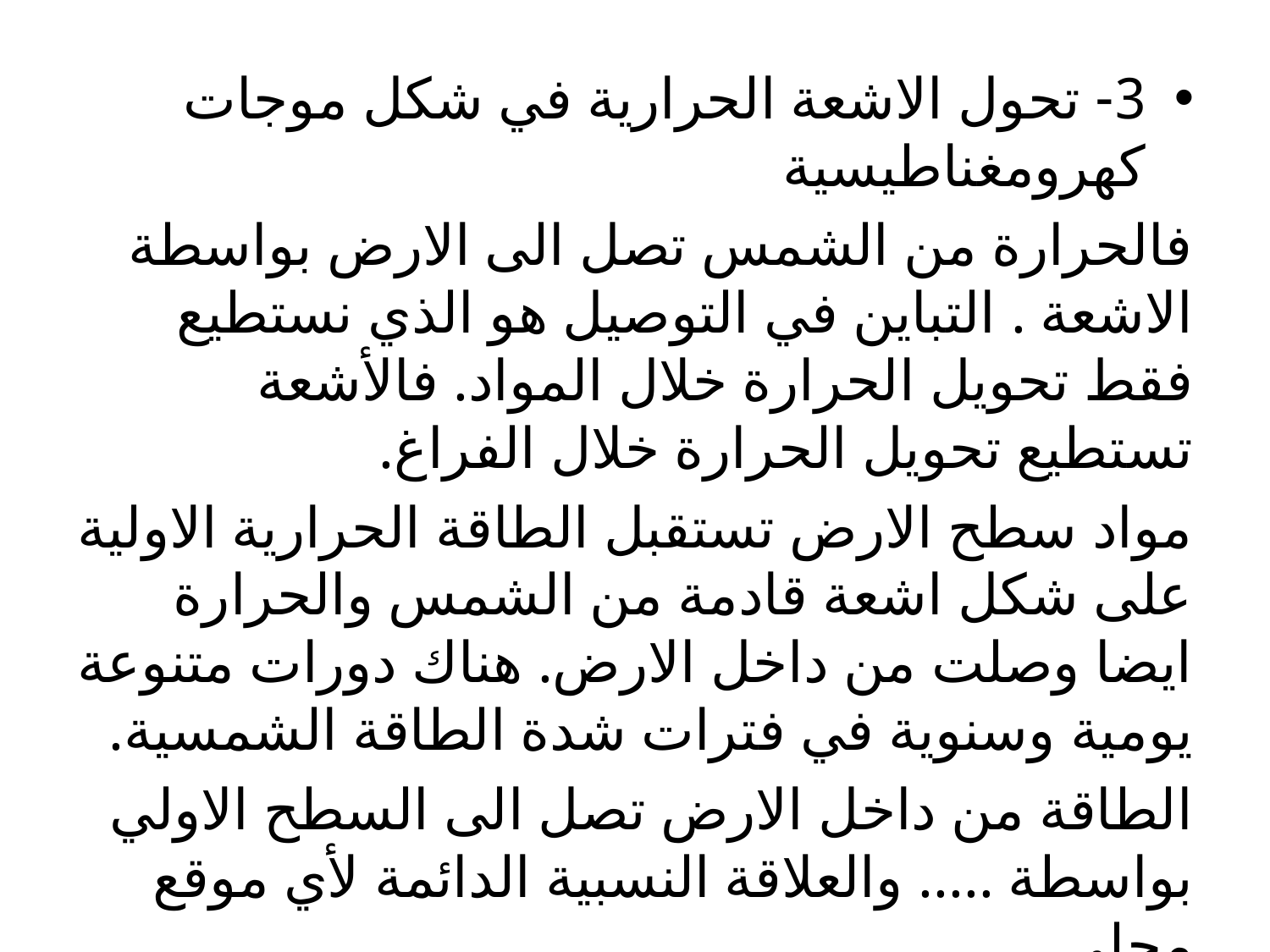

3- تحول الاشعة الحرارية في شكل موجات كهرومغناطيسية
فالحرارة من الشمس تصل الى الارض بواسطة الاشعة . التباين في التوصيل هو الذي نستطيع فقط تحويل الحرارة خلال المواد. فالأشعة تستطيع تحويل الحرارة خلال الفراغ.
مواد سطح الارض تستقبل الطاقة الحرارية الاولية على شكل اشعة قادمة من الشمس والحرارة ايضا وصلت من داخل الارض. هناك دورات متنوعة يومية وسنوية في فترات شدة الطاقة الشمسية.
الطاقة من داخل الارض تصل الى السطح الاولي بواسطة ..... والعلاقة النسبية الدائمة لأي موقع محلي.